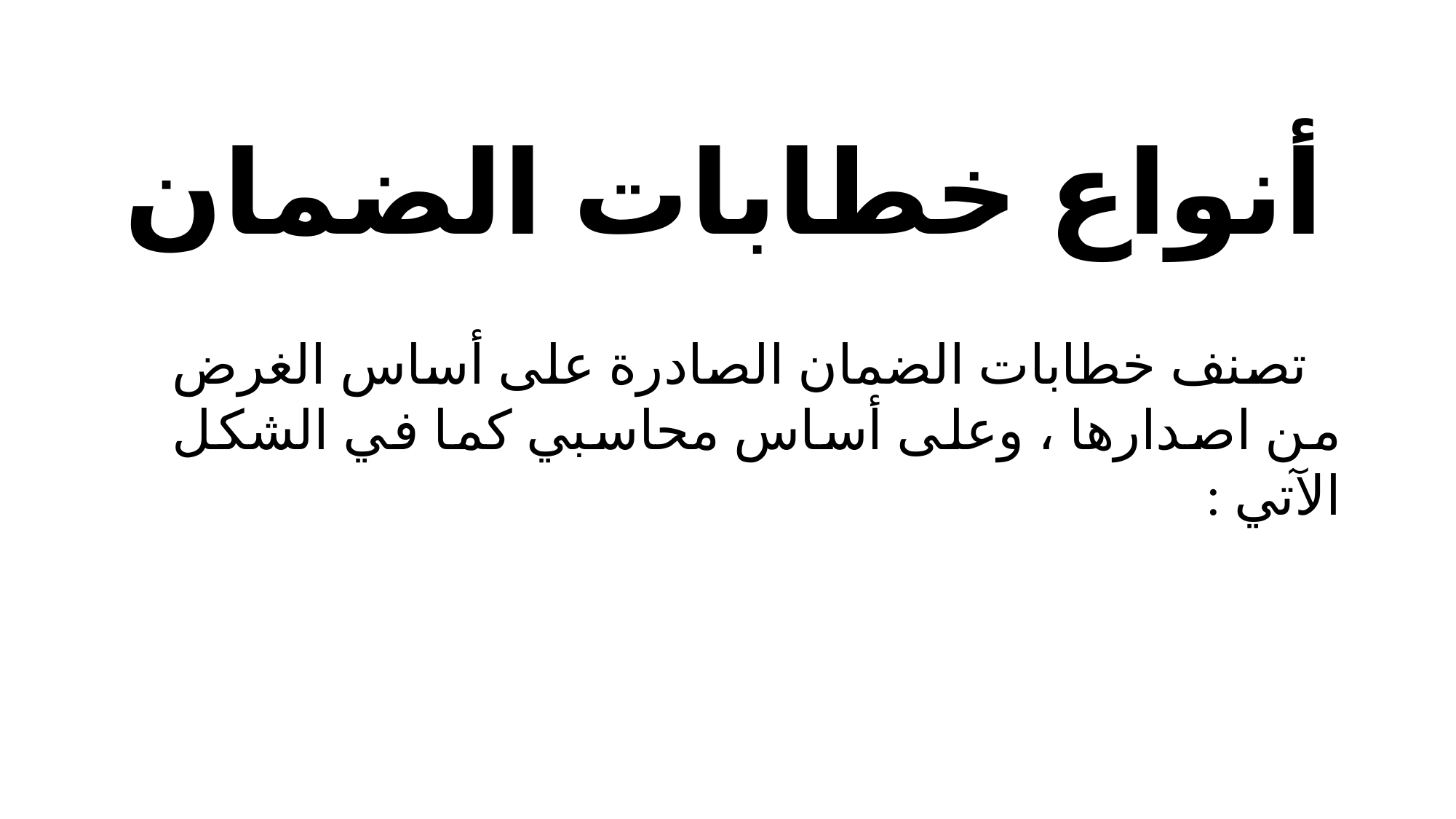

# أنواع خطابات الضمان
     تصنف خطابات الضمان الصادرة على أساس الغرض من اصدارها ، وعلى أساس محاسبي كما في الشكل الآتي :